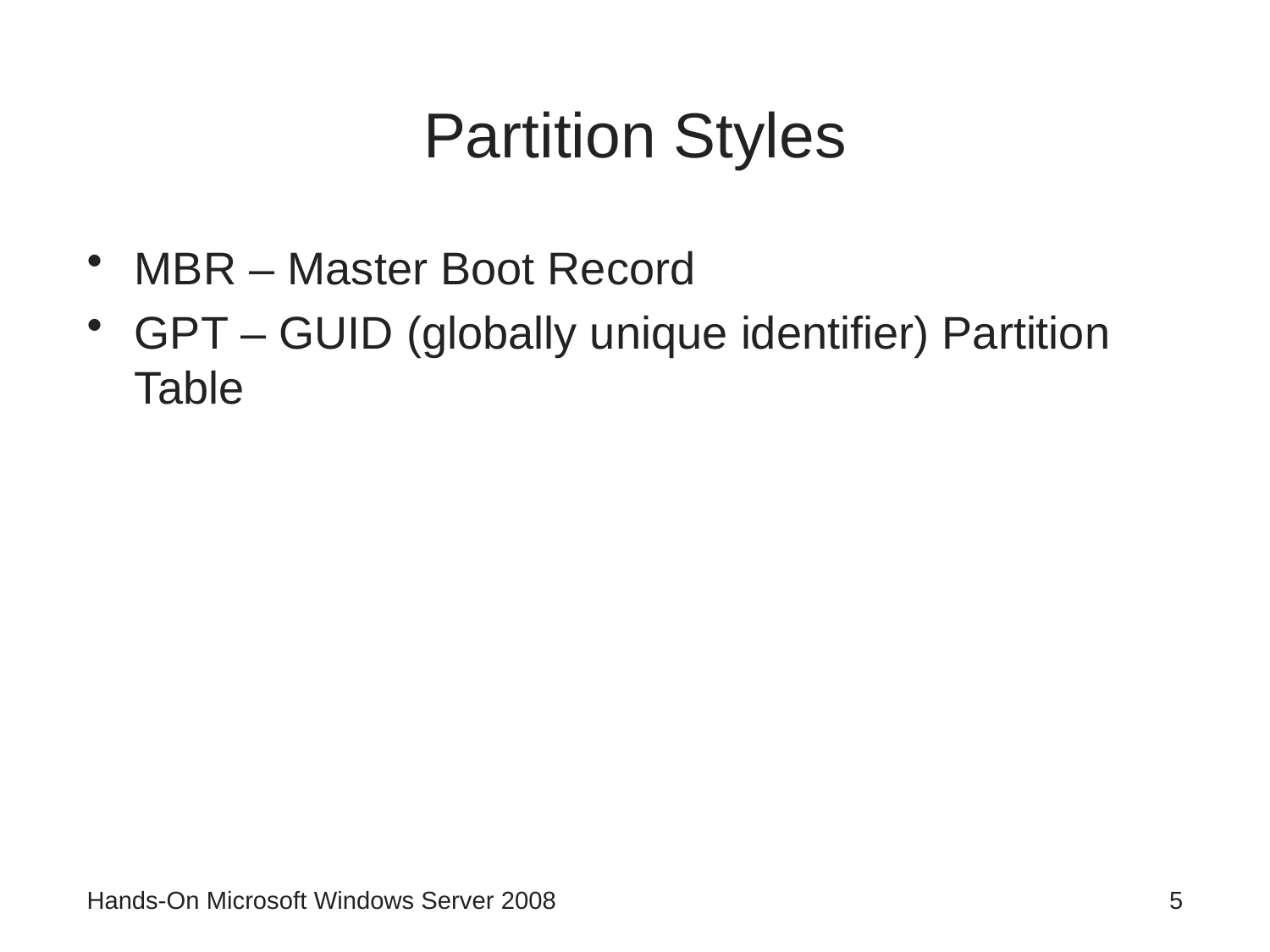

# Partition Styles
MBR – Master Boot Record
GPT – GUID (globally unique identifier) Partition Table

Hands-On Microsoft Windows Server 2008
5